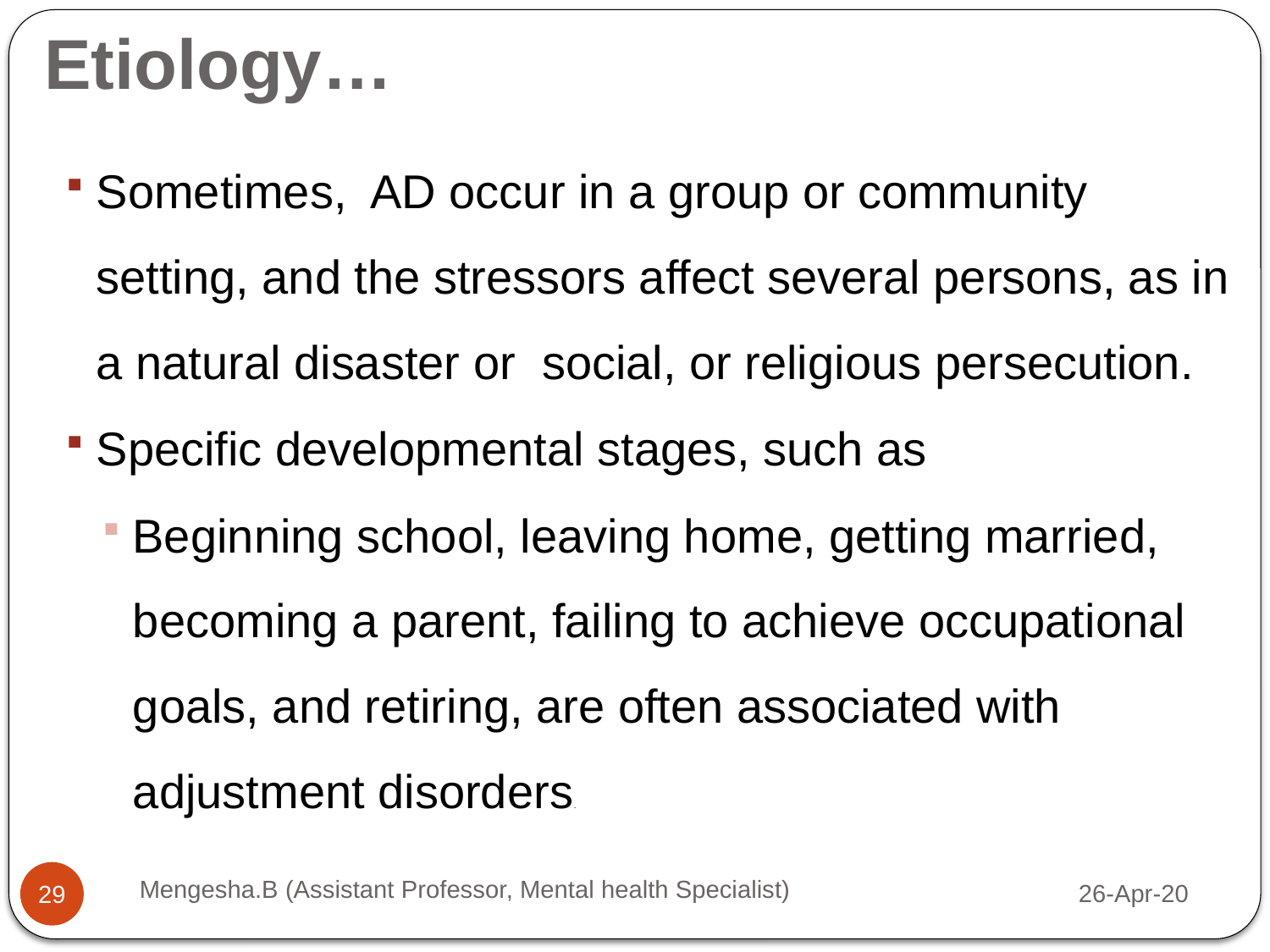

# Etiology…
Sometimes,  AD occur in a group or community setting, and the stressors affect several persons, as in a natural disaster or  social, or religious persecution.
Specific developmental stages, such as
Beginning school, leaving home, getting married, becoming a parent, failing to achieve occupational goals, and retiring, are often associated with adjustment disorders.
Mengesha.B (Assistant Professor, Mental health Specialist)
26-Apr-20
29